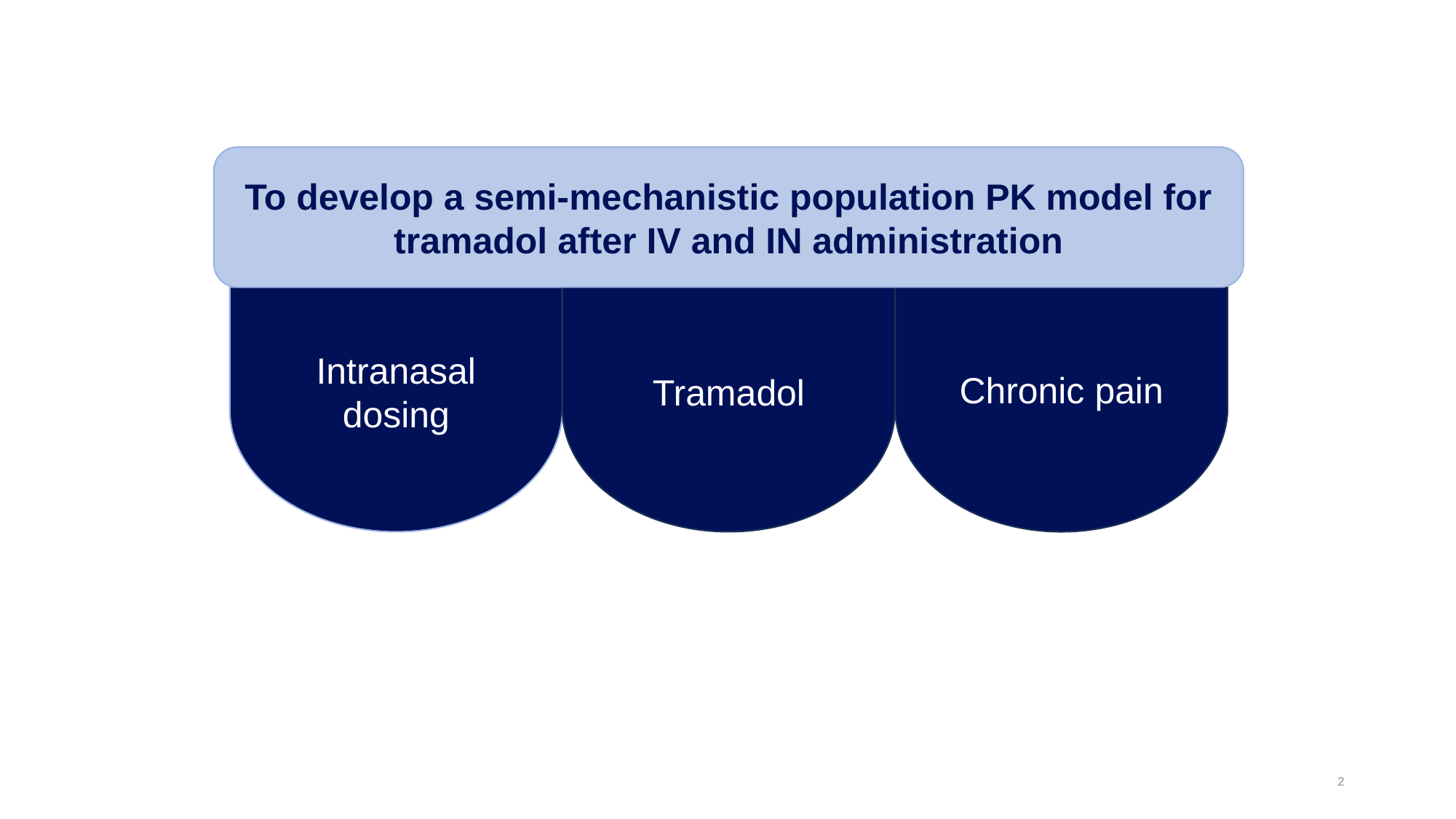

To develop a semi-mechanistic population PK model for tramadol after IV and IN administration
Chronic pain
Tramadol
Intranasal dosing
2